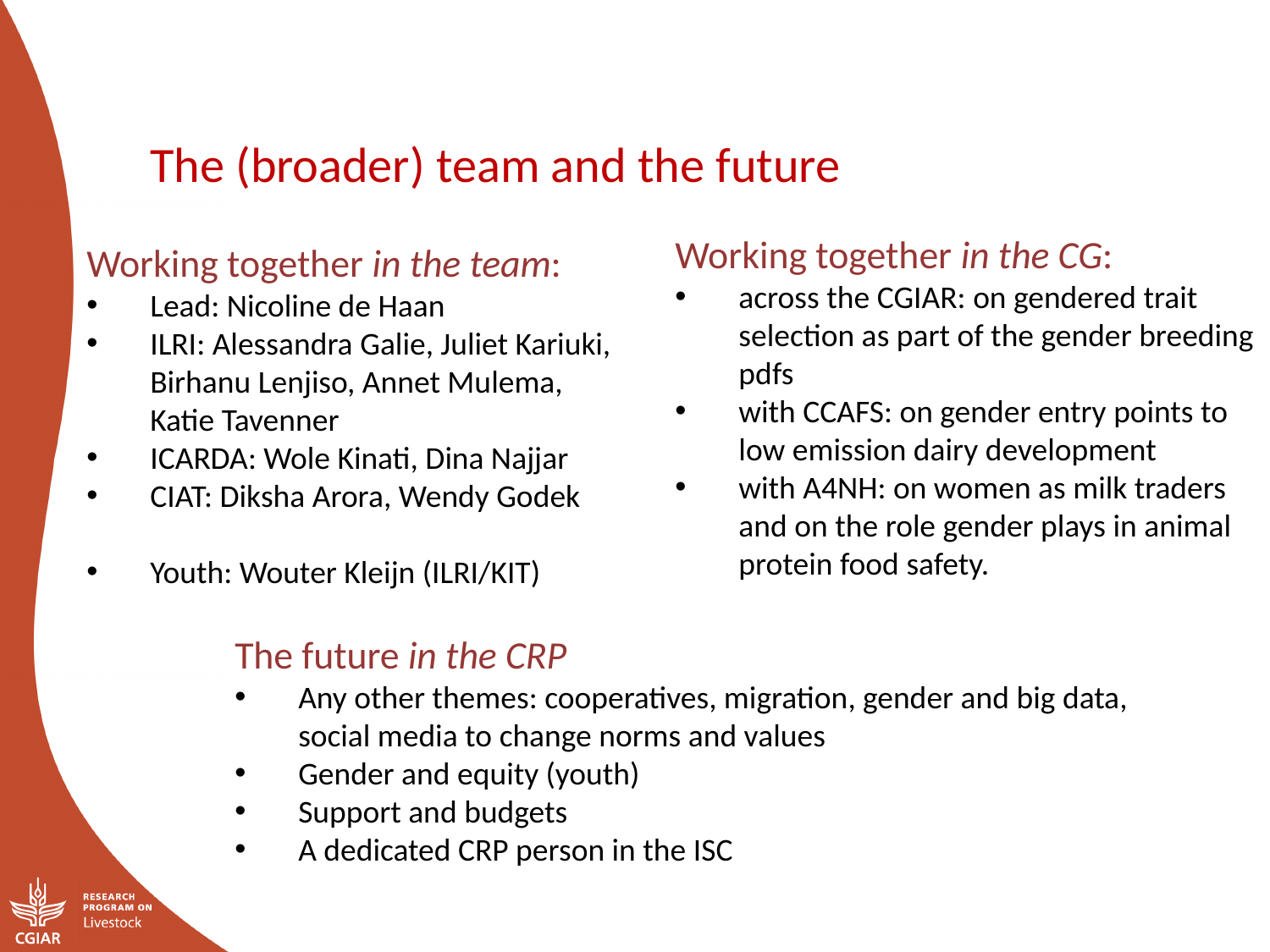

The (broader) team and the future
Working together in the CG:
across the CGIAR: on gendered trait selection as part of the gender breeding pdfs
with CCAFS: on gender entry points to low emission dairy development
with A4NH: on women as milk traders and on the role gender plays in animal protein food safety.
Working together in the team:
Lead: Nicoline de Haan
ILRI: Alessandra Galie, Juliet Kariuki, Birhanu Lenjiso, Annet Mulema, Katie Tavenner
ICARDA: Wole Kinati, Dina Najjar
CIAT: Diksha Arora, Wendy Godek

Youth: Wouter Kleijn (ILRI/KIT)
The future in the CRP
Any other themes: cooperatives, migration, gender and big data, social media to change norms and values
Gender and equity (youth)
Support and budgets
A dedicated CRP person in the ISC